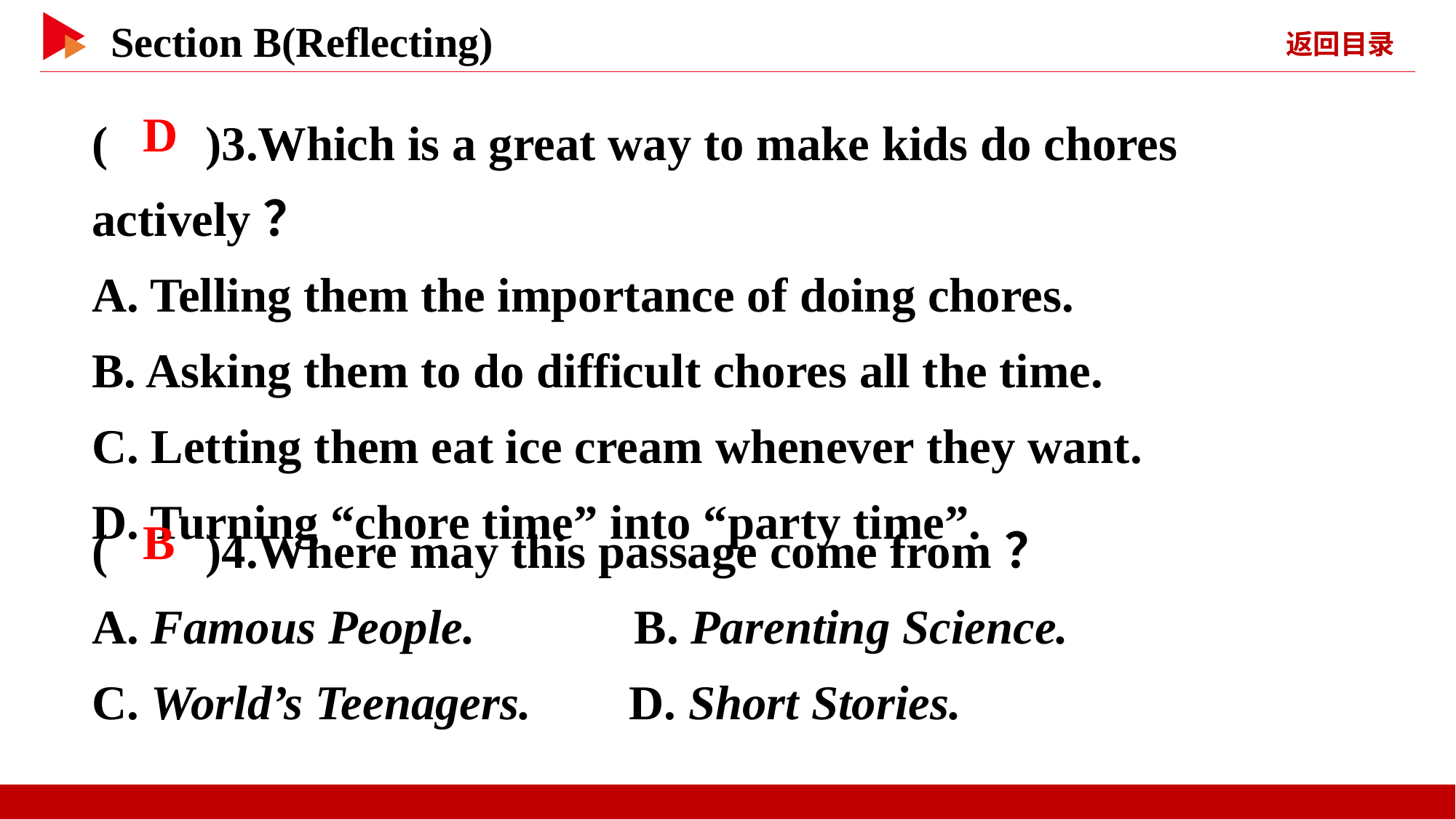

(        )3.Which is a great way to make kids do chores actively？
A. Telling them the importance of doing chores.
B. Asking them to do difficult chores all the time.
C. Letting them eat ice cream whenever they want.
D. Turning “chore time” into “party time”.
   D
(        )4.Where may this passage come from？
A. Famous People.             B. Parenting Science.
C. World’s Teenagers.        D. Short Stories.
   B